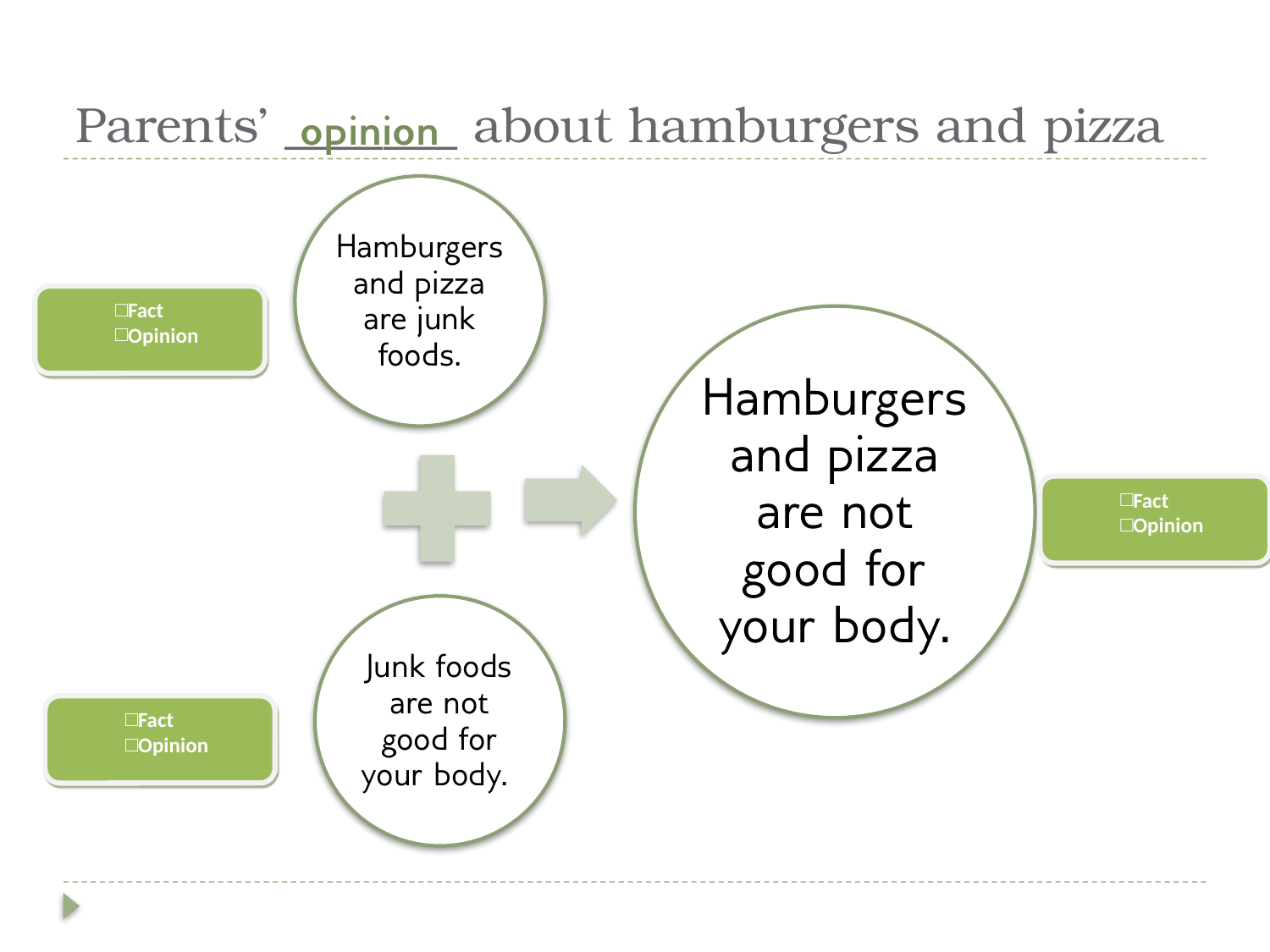

# Parents’ _______ about hamburgers and pizza
opinion
Hamburgers and pizza are junk foods.

Junk foods are not good for your body.

Hamburgers and pizza are not good for your body.
Fact
Opinion
Fact
Opinion
Fact
Opinion